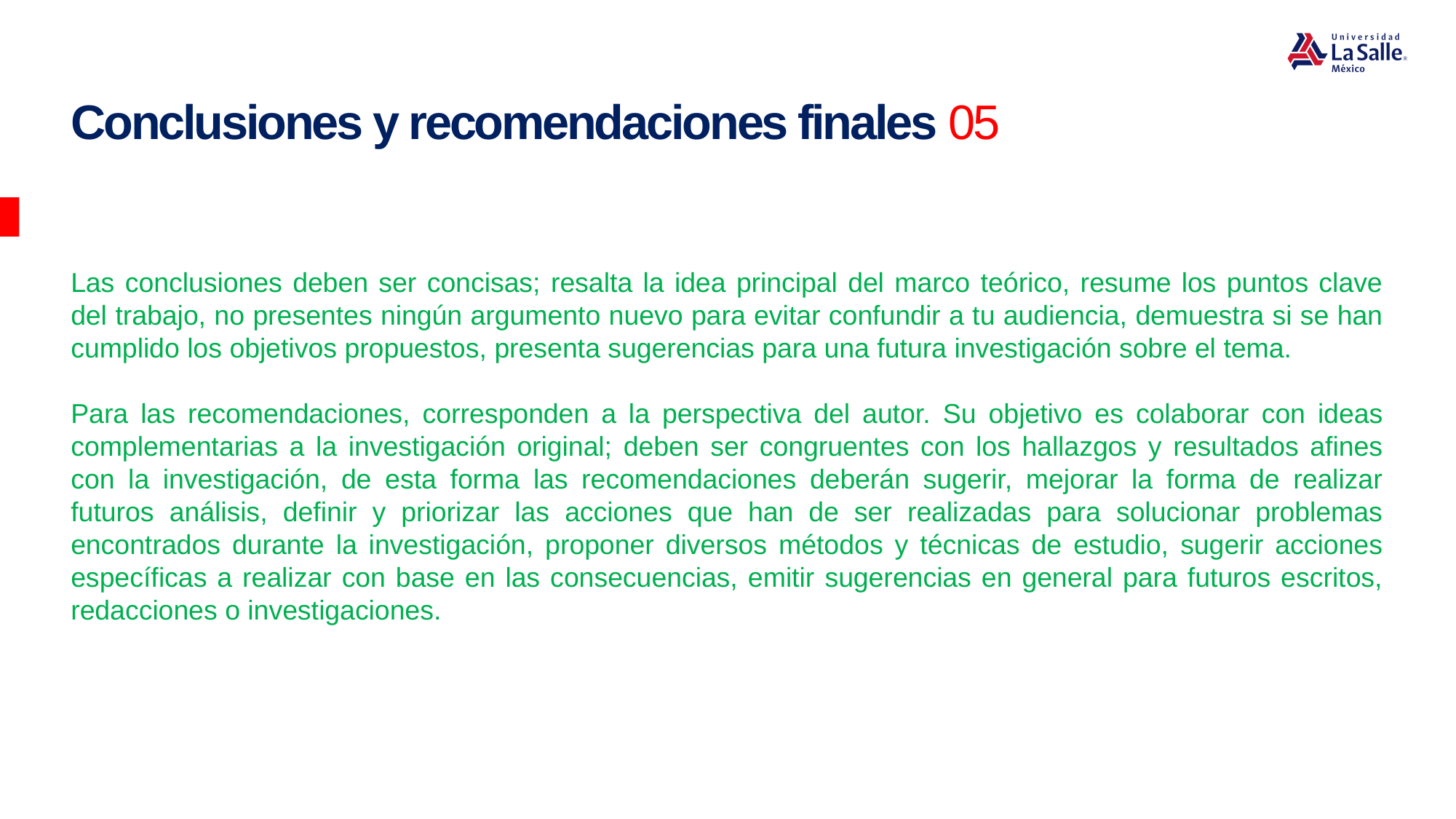

Conclusiones y recomendaciones finales 05

Las conclusiones deben ser concisas; resalta la idea principal del marco teórico, resume los puntos clave del trabajo, no presentes ningún argumento nuevo para evitar confundir a tu audiencia, demuestra si se han cumplido los objetivos propuestos, presenta sugerencias para una futura investigación sobre el tema.

Para las recomendaciones, corresponden a la perspectiva del autor. Su objetivo es colaborar con ideas complementarias a la investigación original; deben ser congruentes con los hallazgos y resultados afines con la investigación, de esta forma las recomendaciones deberán sugerir, mejorar la forma de realizar futuros análisis, definir y priorizar las acciones que han de ser realizadas para solucionar problemas encontrados durante la investigación, proponer diversos métodos y técnicas de estudio, sugerir acciones específicas a realizar con base en las consecuencias, emitir sugerencias en general para futuros escritos, redacciones o investigaciones.